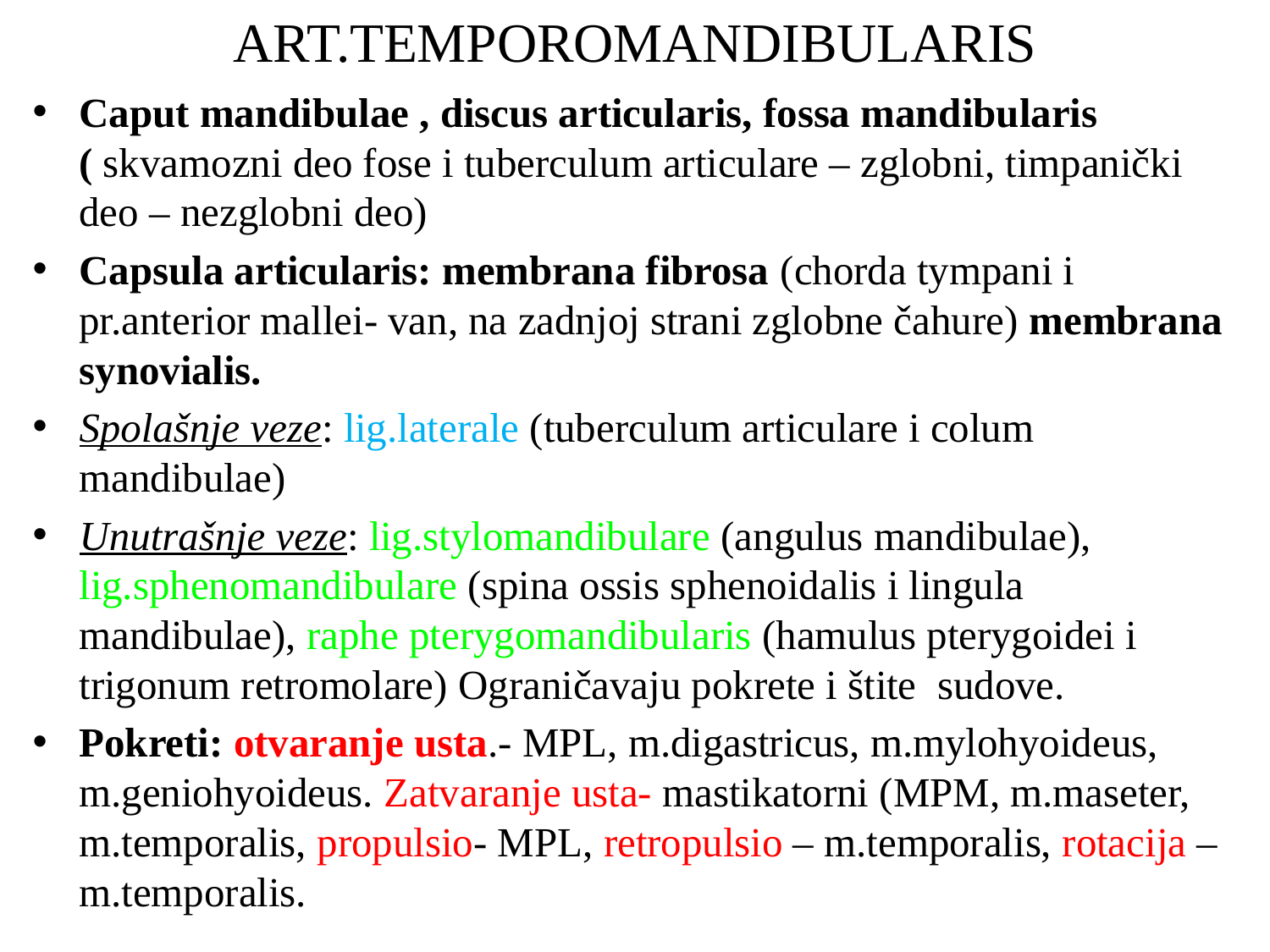

# ART.TEMPOROMANDIBULARIS
Caput mandibulae , discus articularis, fossa mandibularis ( skvamozni deo fose i tuberculum articulare – zglobni, timpanički deo – nezglobni deo)
Capsula articularis: membrana fibrosa (chorda tympani i pr.anterior mallei- van, na zadnjoj strani zglobne čahure) membrana synovialis.
Spolašnje veze: lig.laterale (tuberculum articulare i colum mandibulae)
Unutrašnje veze: lig.stylomandibulare (angulus mandibulae), lig.sphenomandibulare (spina ossis sphenoidalis i lingula mandibulae), raphe pterygomandibularis (hamulus pterygoidei i trigonum retromolare) Ograničavaju pokrete i štite  sudove.
Pokreti: otvaranje usta.- MPL, m.digastricus, m.mylohyoideus, m.geniohyoideus. Zatvaranje usta- mastikatorni (MPM, m.maseter, m.temporalis, propulsio- MPL, retropulsio – m.temporalis, rotacija – m.temporalis.